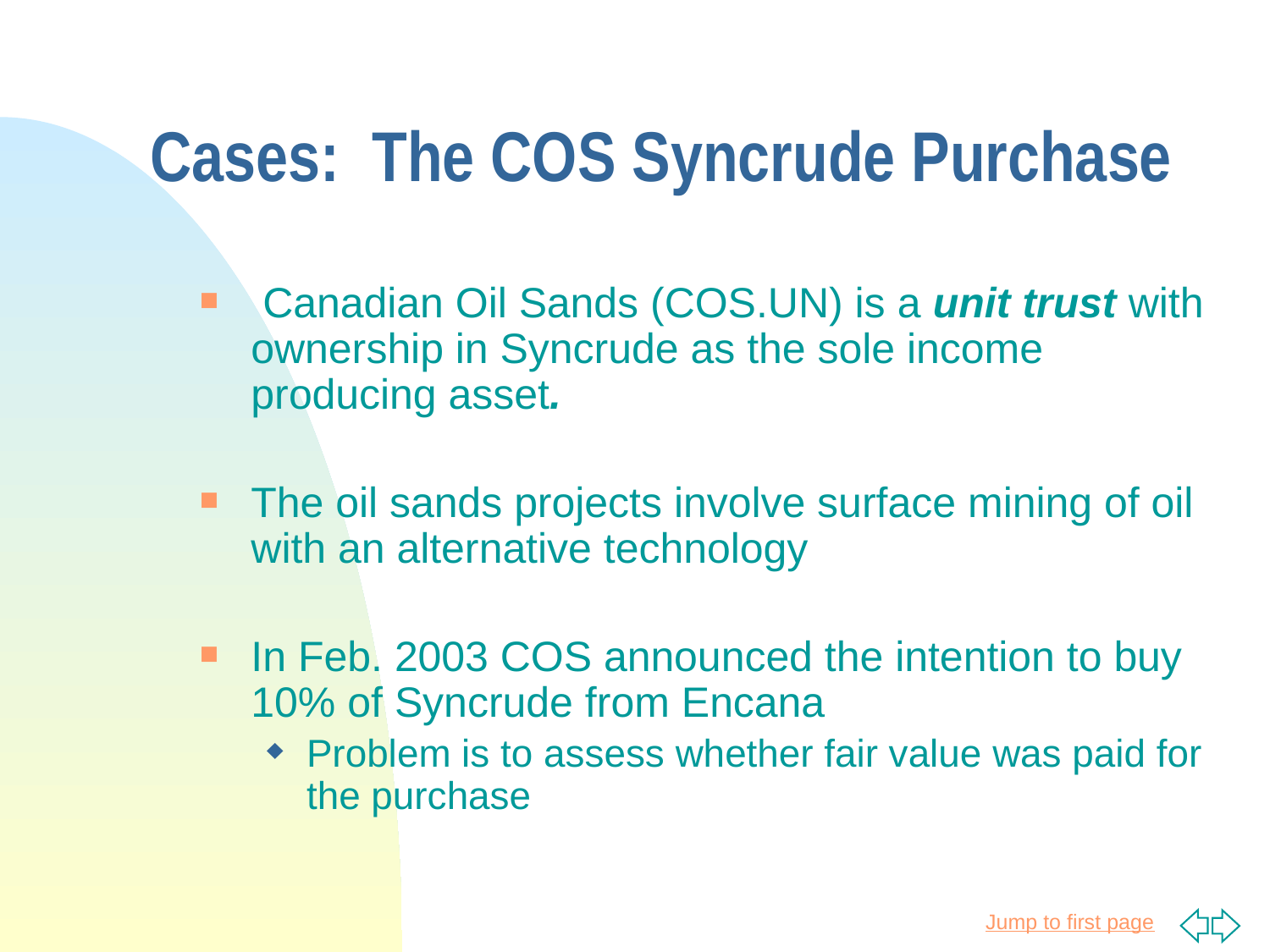

# Cases:  The COS Syncrude Purchase
 Canadian Oil Sands (COS.UN) is a unit trust with ownership in Syncrude as the sole income producing asset.

The oil sands projects involve surface mining of oil with an alternative technology

In Feb. 2003 COS announced the intention to buy 10% of Syncrude from Encana
Problem is to assess whether fair value was paid for the purchase